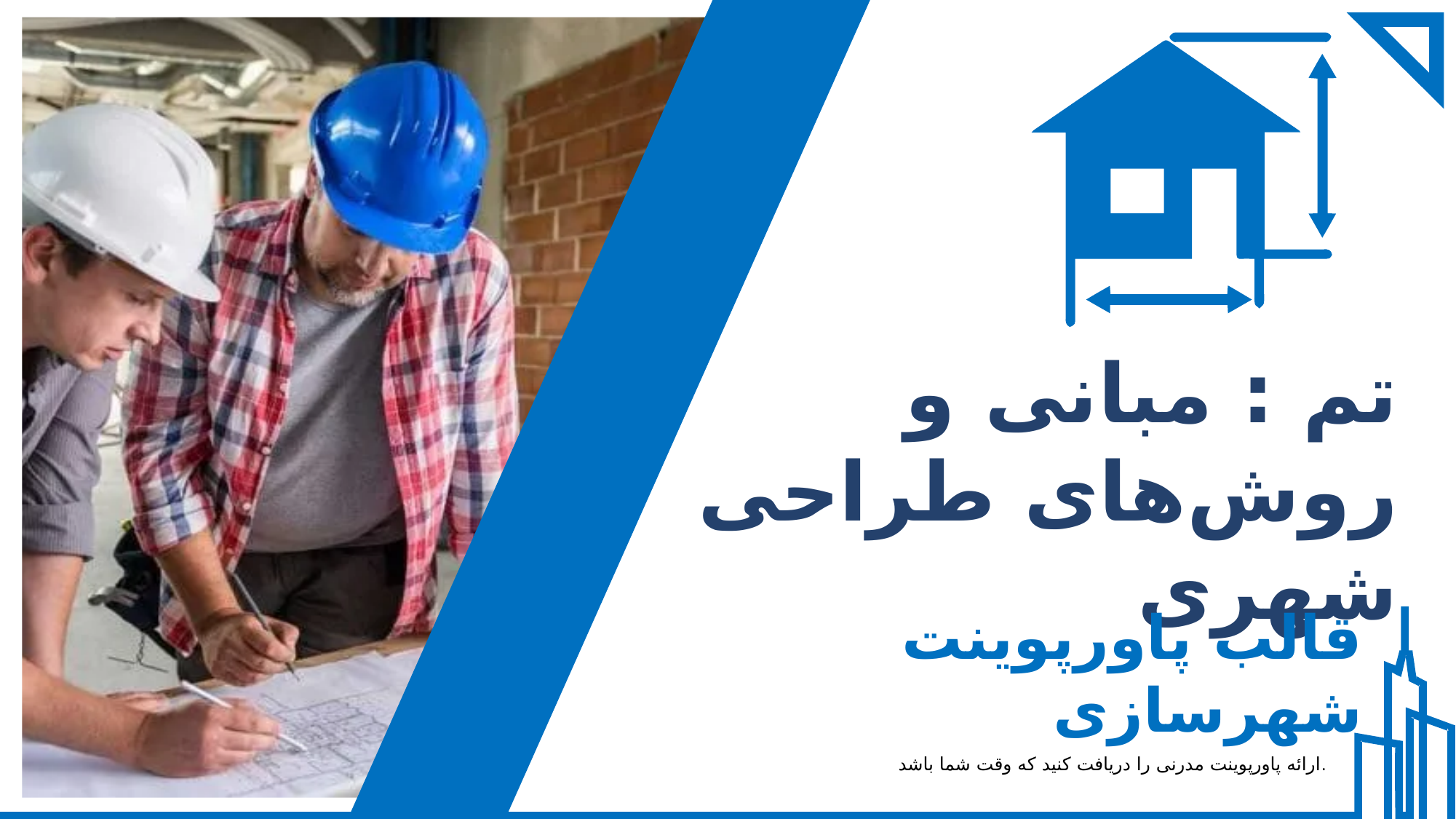

تم : مبانی‌ و روش‌های‌ طراحی‌ شهری‌

قالب پاورپوینت شهرسازی

ارائه پاورپوینت مدرنی را دریافت کنید که وقت شما باشد.